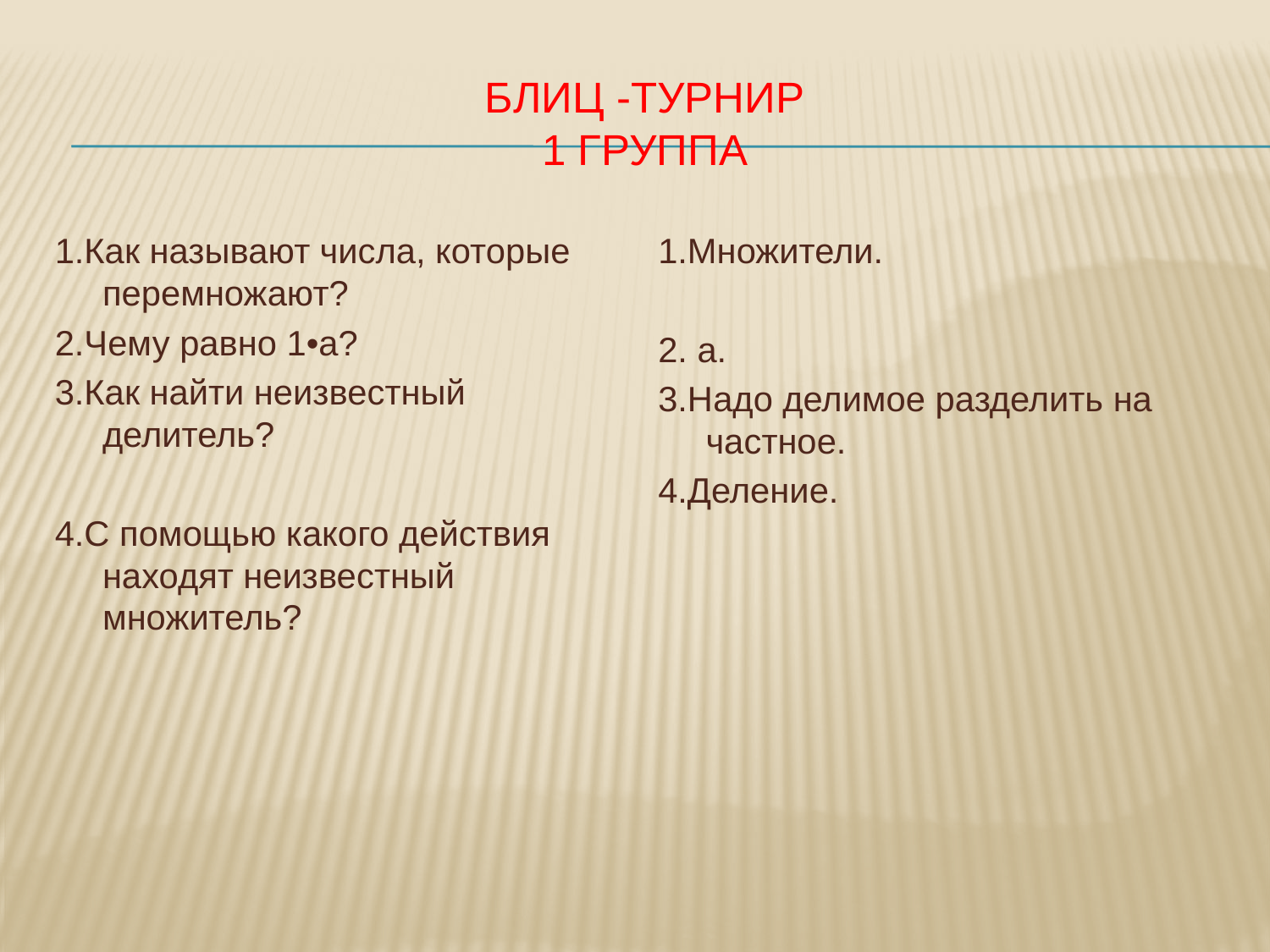

# Блиц -турнир 1 группа
1.Как называют числа, которые перемножают?
2.Чему равно 1•а?
3.Как найти неизвестный делитель?

4.С помощью какого действия находят неизвестный множитель?
1.Множители.

2. а.
3.Надо делимое разделить на частное.
4.Деление.